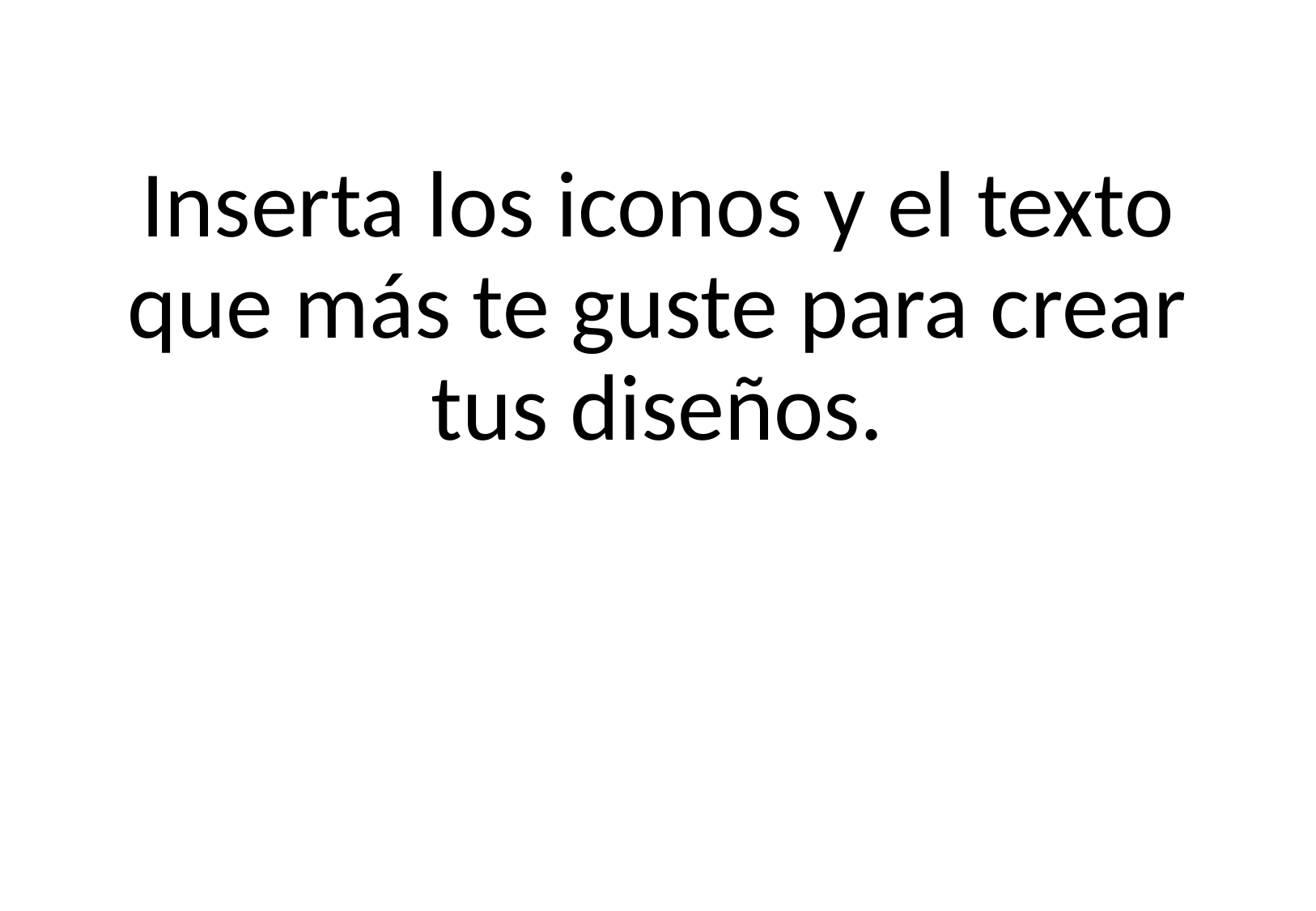

# Inserta los iconos y el texto que más te guste para crear tus diseños.